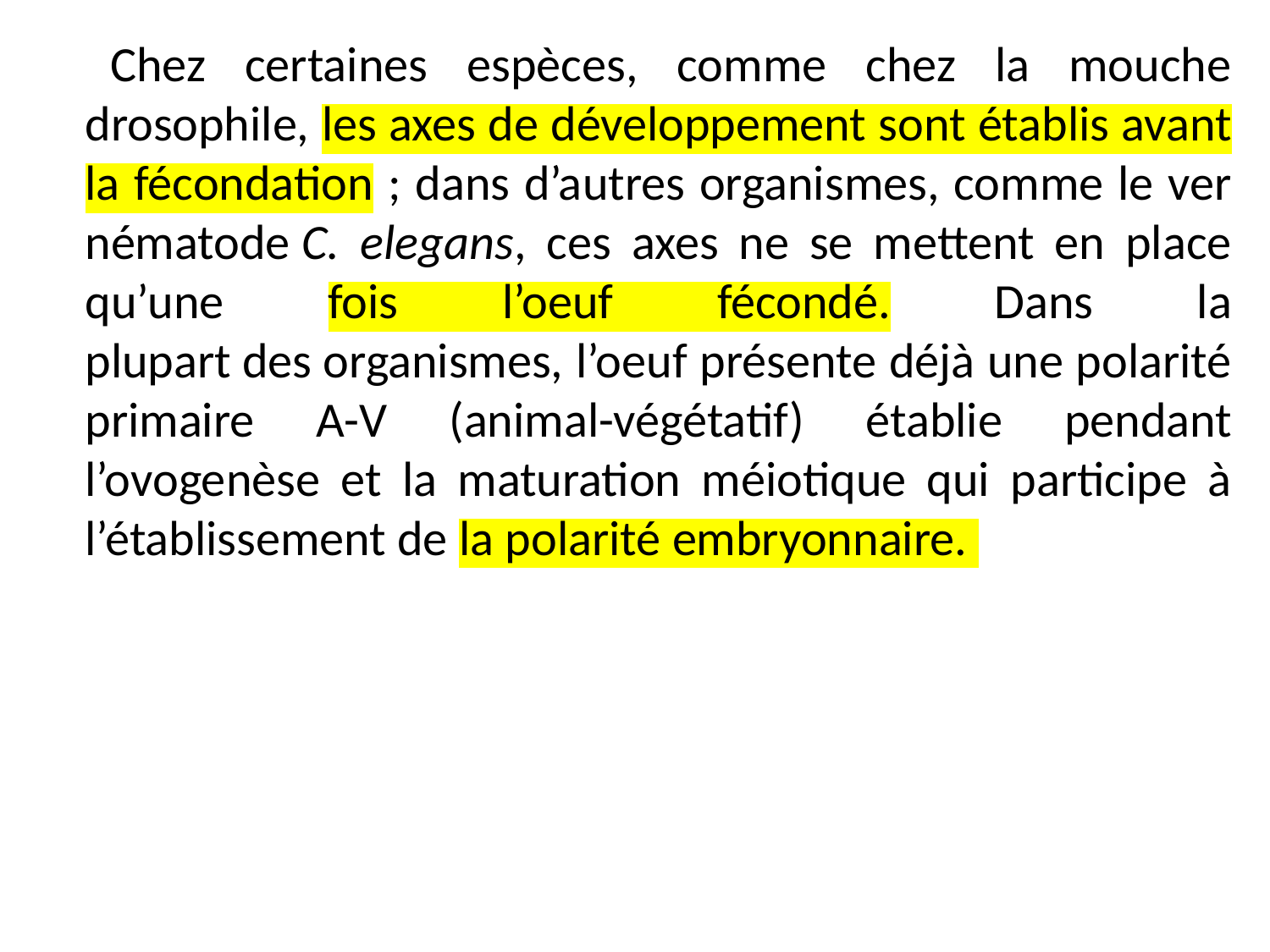

Chez certaines espèces, comme chez la mouche drosophile, les axes de développement sont établis avant la fécondation ; dans d’autres organismes, comme le ver nématode C. elegans, ces axes ne se mettent en place qu’une fois l’oeuf fécondé. Dans la plupart des organismes, l’oeuf présente déjà une polarité primaire A-V (animal-végétatif) établie pendant l’ovogenèse et la maturation méiotique qui participe à l’établissement de la polarité embryonnaire.